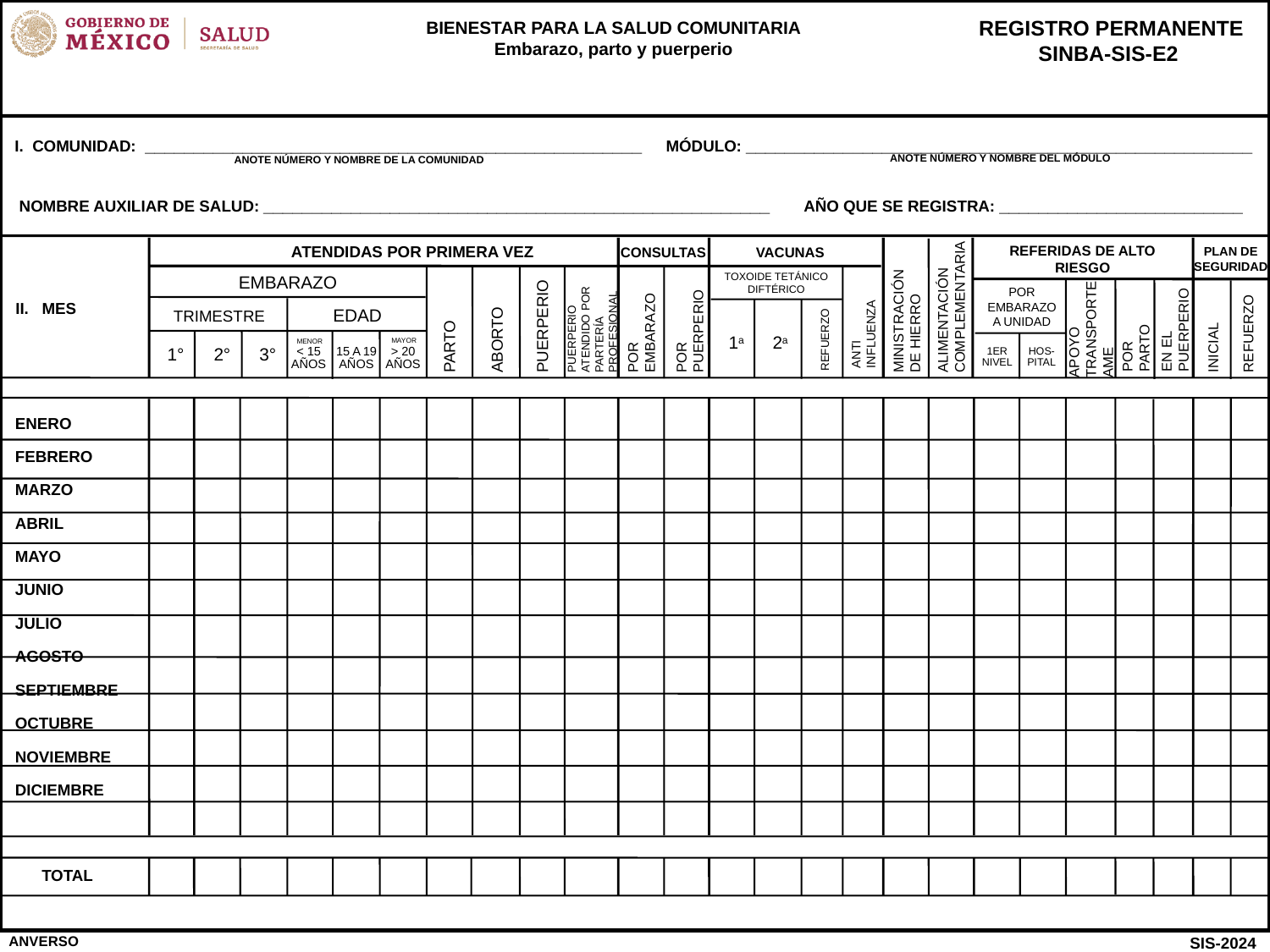

I.  COMUNIDAD:  ___________________________________________________     MÓDULO: ____________________________________________________

 NOMBRE AUXILIAR DE SALUD: ____________________________________________________       AÑO QUE SE REGISTRA: _________________________
ANOTE NÚMERO Y NOMBRE DEL MÓDULO
ANOTE NÚMERO Y NOMBRE DE LA COMUNIDAD

ATENDIDAS POR PRIMERA VEZ
REFERIDAS DE ALTO RIESGO
CONSULTAS
VACUNAS

PLAN DE SEGURIDAD

TOXOIDE TETÁNICO DIFTÉRICO
EMBARAZO

POR EMBARAZO A UNIDAD

ALIMENTACIÓN COMPLEMENTARIA
PUERPERIO ATENDIDO POR
PARTERÍA PROFESIONAL
APOYO TRANSPORTE AME
MINISTRACIÓN DE HIERRO
II. 	MES

EDAD

TRIMESTRE
EN EL PUERPERIO
ANTI INFLUENZA
POR PUERPERIO
POR   EMBARAZO
PUERPERIO
POR PARTO
REFUERZO
PARTO
ABORTO
INICIAL
REFUERZO
1a
2a
MAYOR
MENOR

1°
2°
3°
< 15
AÑOS
15 A 19 AÑOS
> 20 AÑOS
1ER
NIVEL
HOS-PITAL

ENERO
FEBRERO
MARZO
ABRIL
MAYO
JUNIO
JULIO
AGOSTO
SEPTIEMBRE
OCTUBRE
NOVIEMBRE
DICIEMBRE

TOTAL

ANVERSO